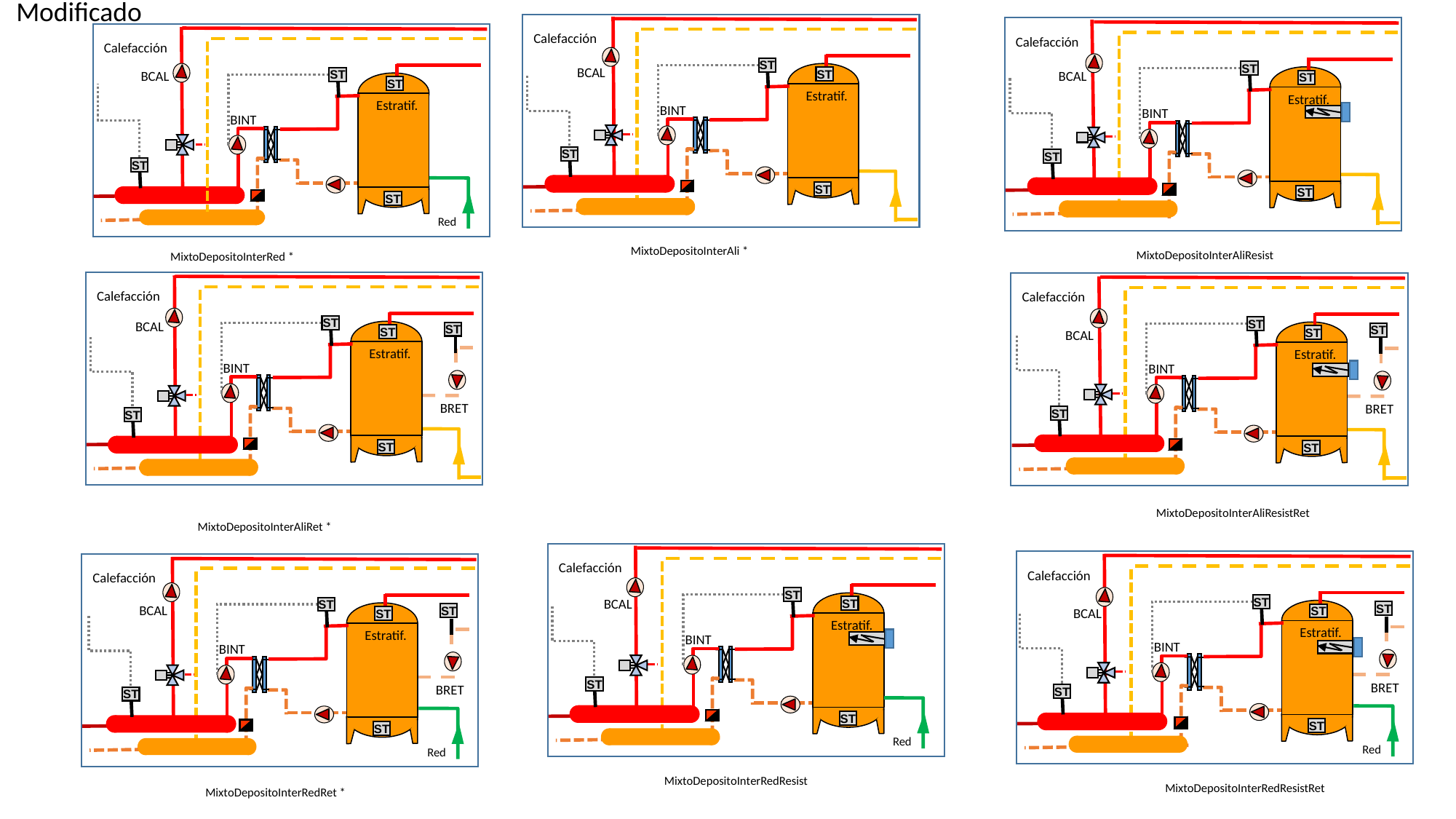

Modificado

Calefacción
Calefacción
Calefacción

ST
BCAL
ST
BCAL
BCAL

ST
ST
ST

ST

Estratif.

Estratif.

Estratif.
BINT

BINT

BINT

ST

ST

ST

ST

ST

ST

Red

MixtoDepositoInterAli *
MixtoDepositoInterAliResist
MixtoDepositoInterRed *

Calefacción
Calefacción

BCAL
ST
ST
BCAL

ST
ST
ST
ST

Estratif.
Estratif.

BINT
BINT

BRET

BRET

ST

ST

ST
ST

MixtoDepositoInterAliResistRet
MixtoDepositoInterAliRet *

Calefacción

Calefacción
Calefacción

ST
BCAL

ST
BCAL
ST
ST
BCAL

ST

ST
ST

ST
Estratif.

Estratif.
Estratif.

BINT

BINT
BINT

BRET

BRET
ST

ST

ST

ST

ST

ST

Red

Red

Red
MixtoDepositoInterRedResist
MixtoDepositoInterRedResistRet
MixtoDepositoInterRedRet *